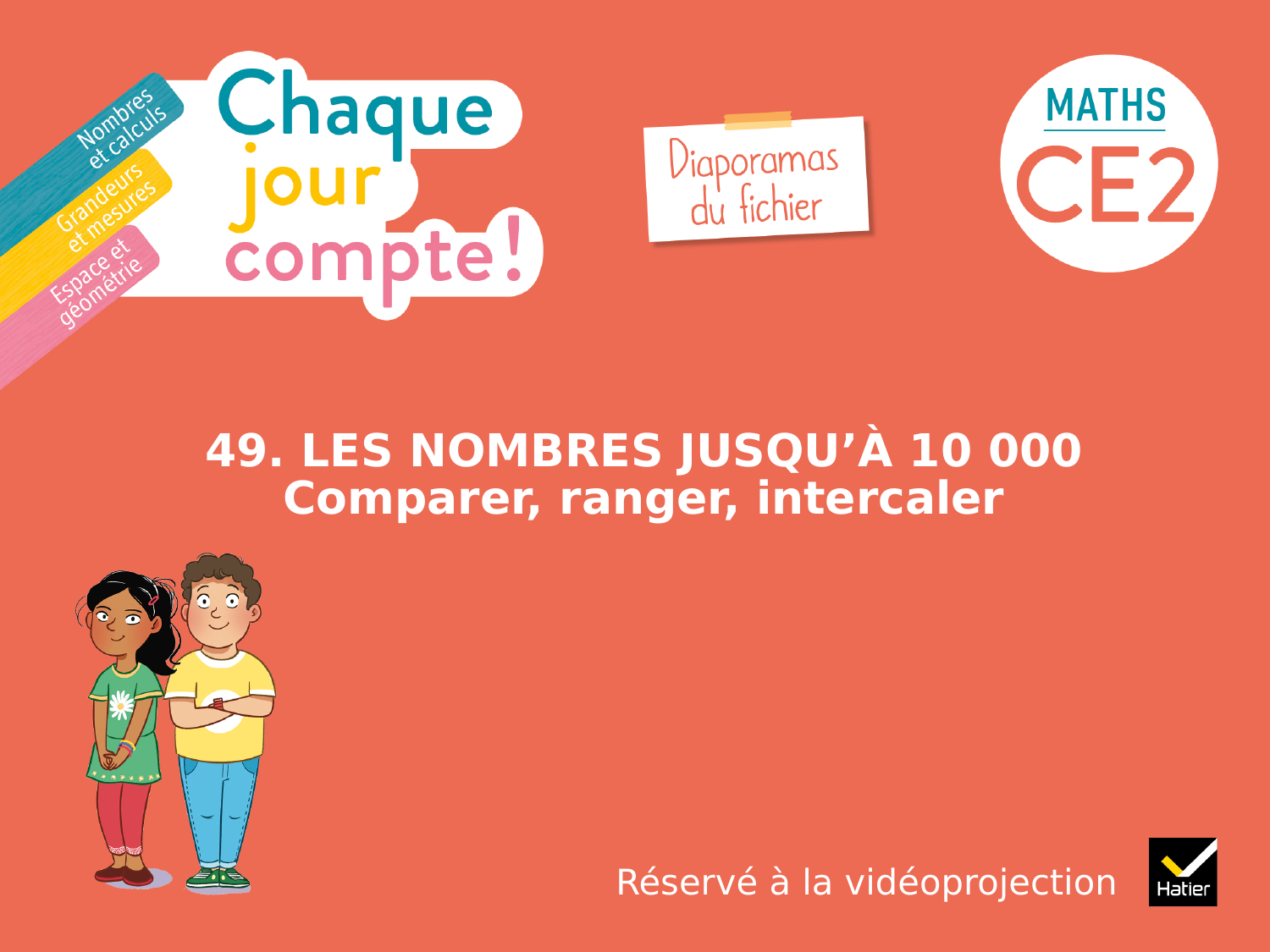

# 49. LES NOMBRES JUSQU’À 10 000 Comparer, ranger, intercaler